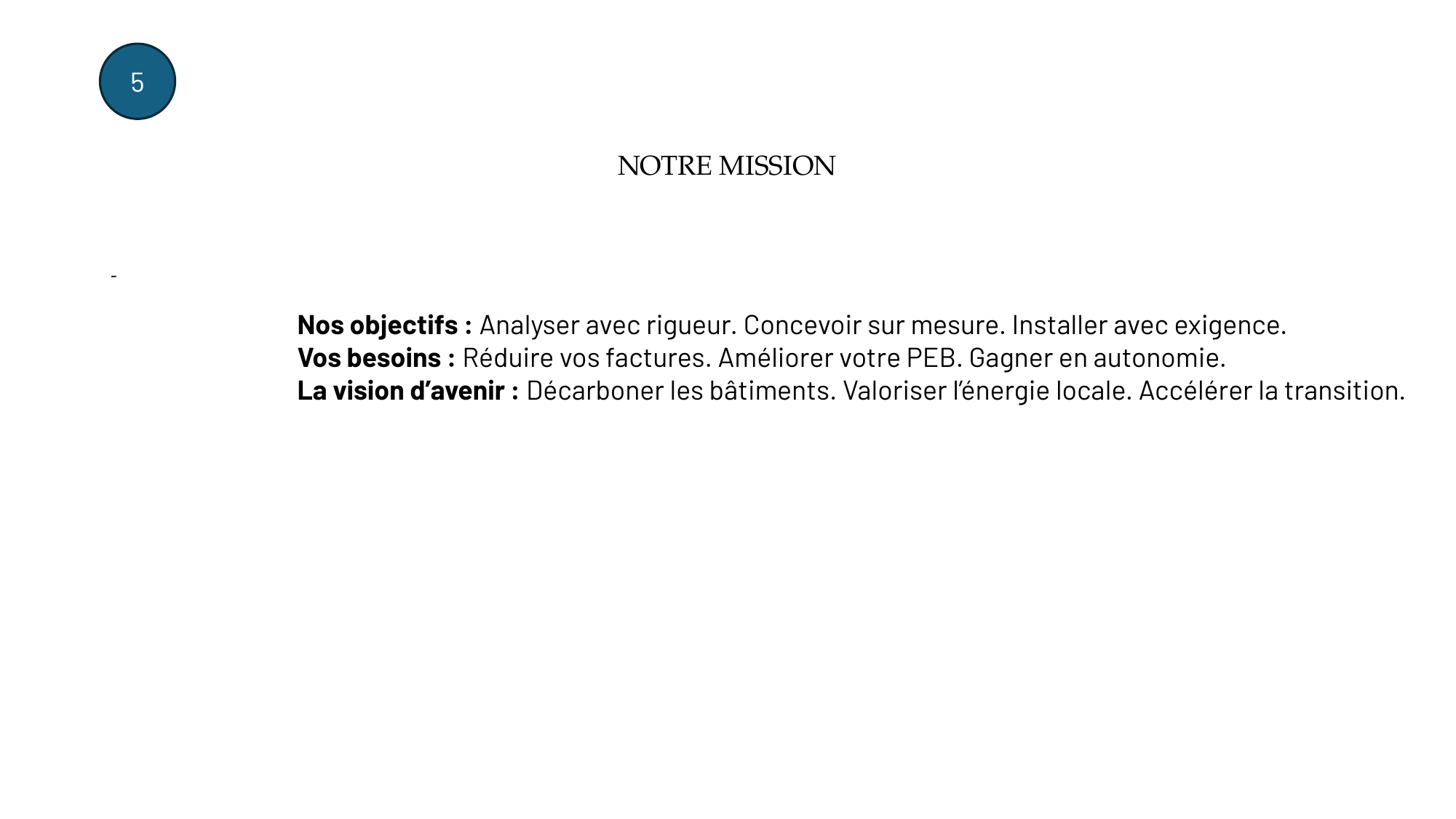

5
NOTRE MISSION

-
Nos objectifs : Analyser avec rigueur. Concevoir sur mesure. Installer avec exigence.
Vos besoins : Réduire vos factures. Améliorer votre PEB. Gagner en autonomie.
La vision d’avenir : Décarboner les bâtiments. Valoriser l’énergie locale. Accélérer la transition.